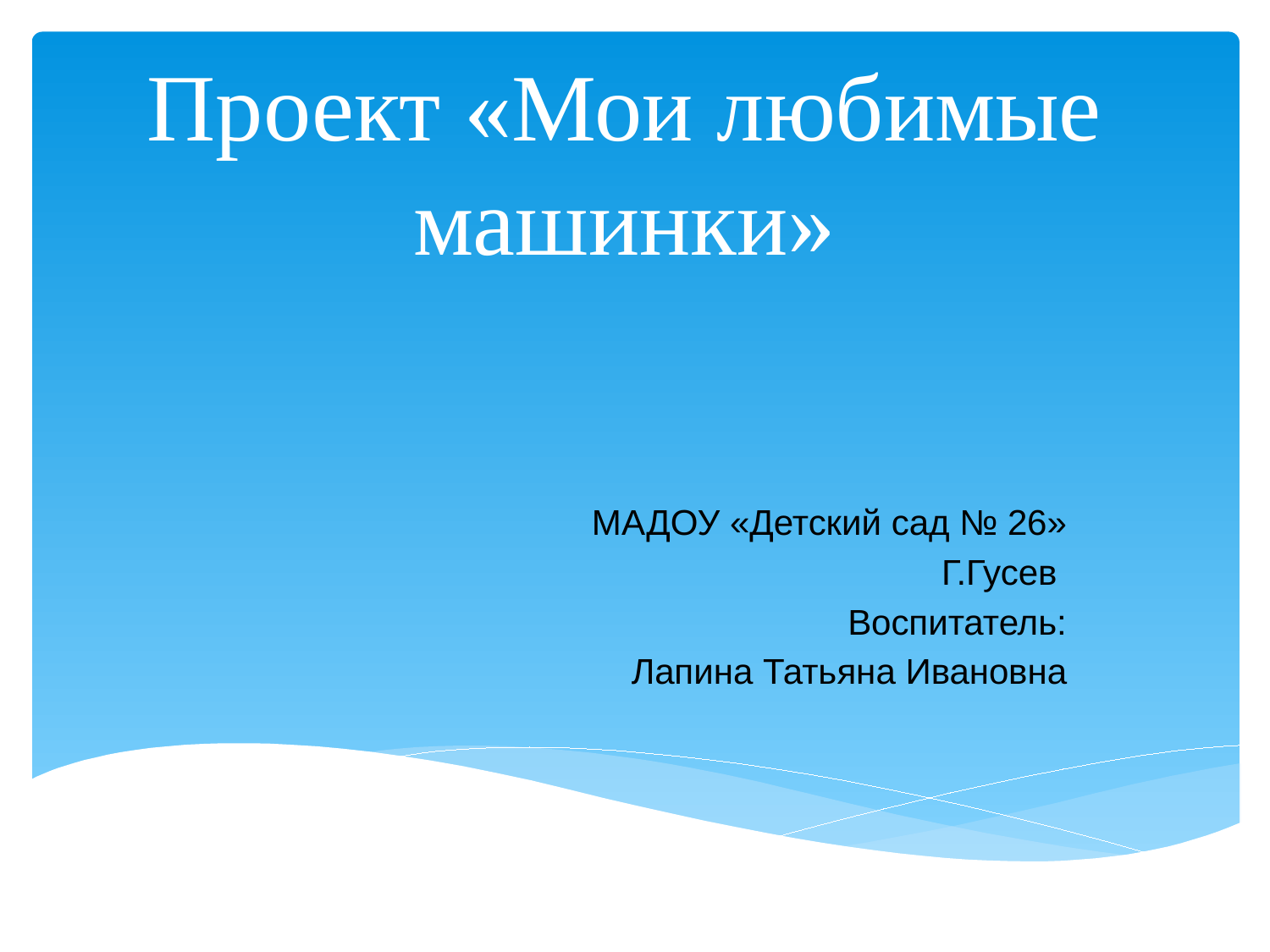

# Проект «Мои любимые машинки»
МАДОУ «Детский сад № 26»
Г.Гусев
Воспитатель:
 Лапина Татьяна Ивановна